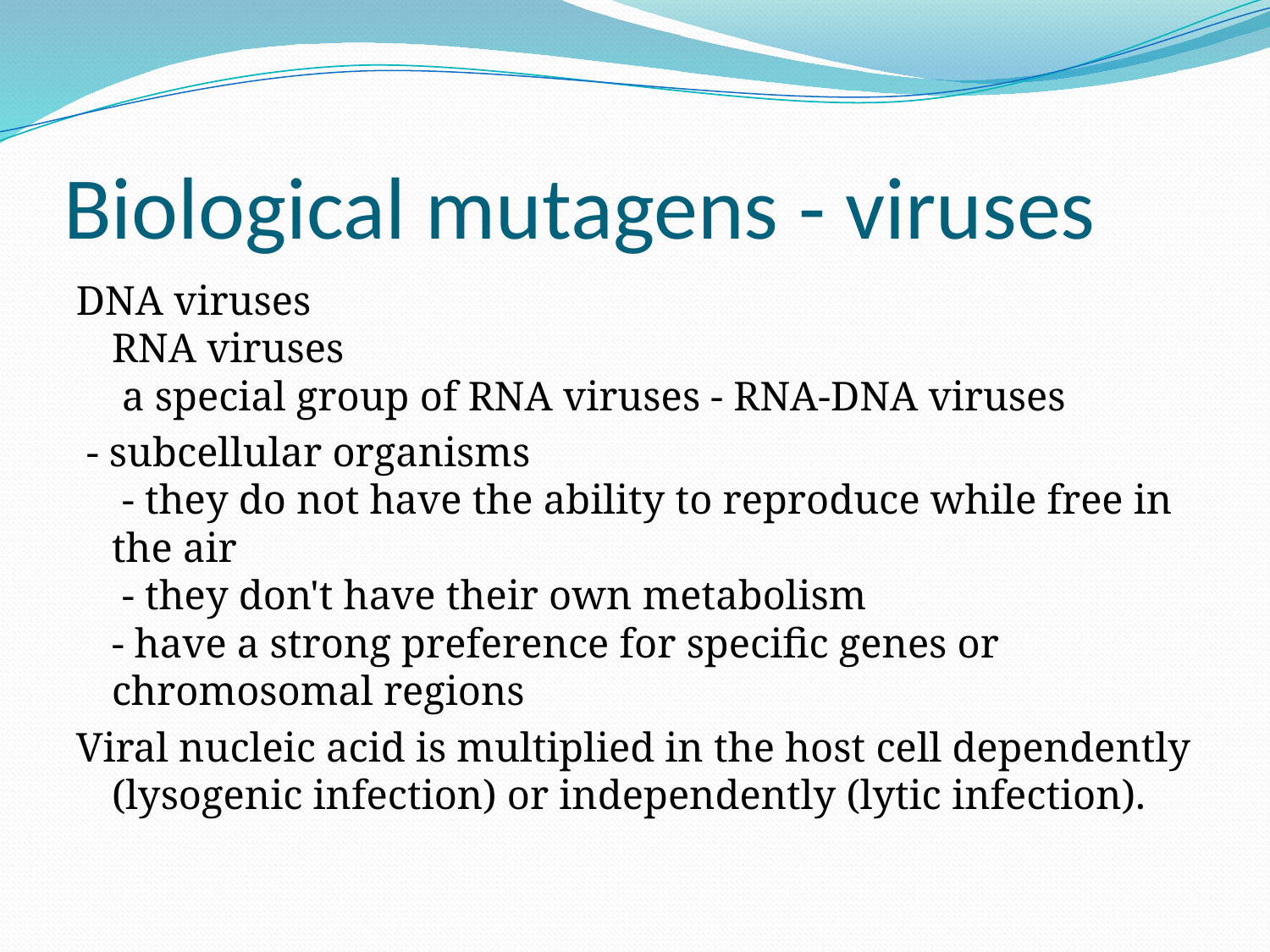

# Biological mutagens - viruses
DNA viruses
RNA viruses
 a special group of RNA viruses - RNA-DNA viruses
 - subcellular organisms
 - they do not have the ability to reproduce while free in the air
 - they don't have their own metabolism
- have a strong preference for specific genes or chromosomal regions
Viral nucleic acid is multiplied in the host cell dependently (lysogenic infection) or independently (lytic infection).